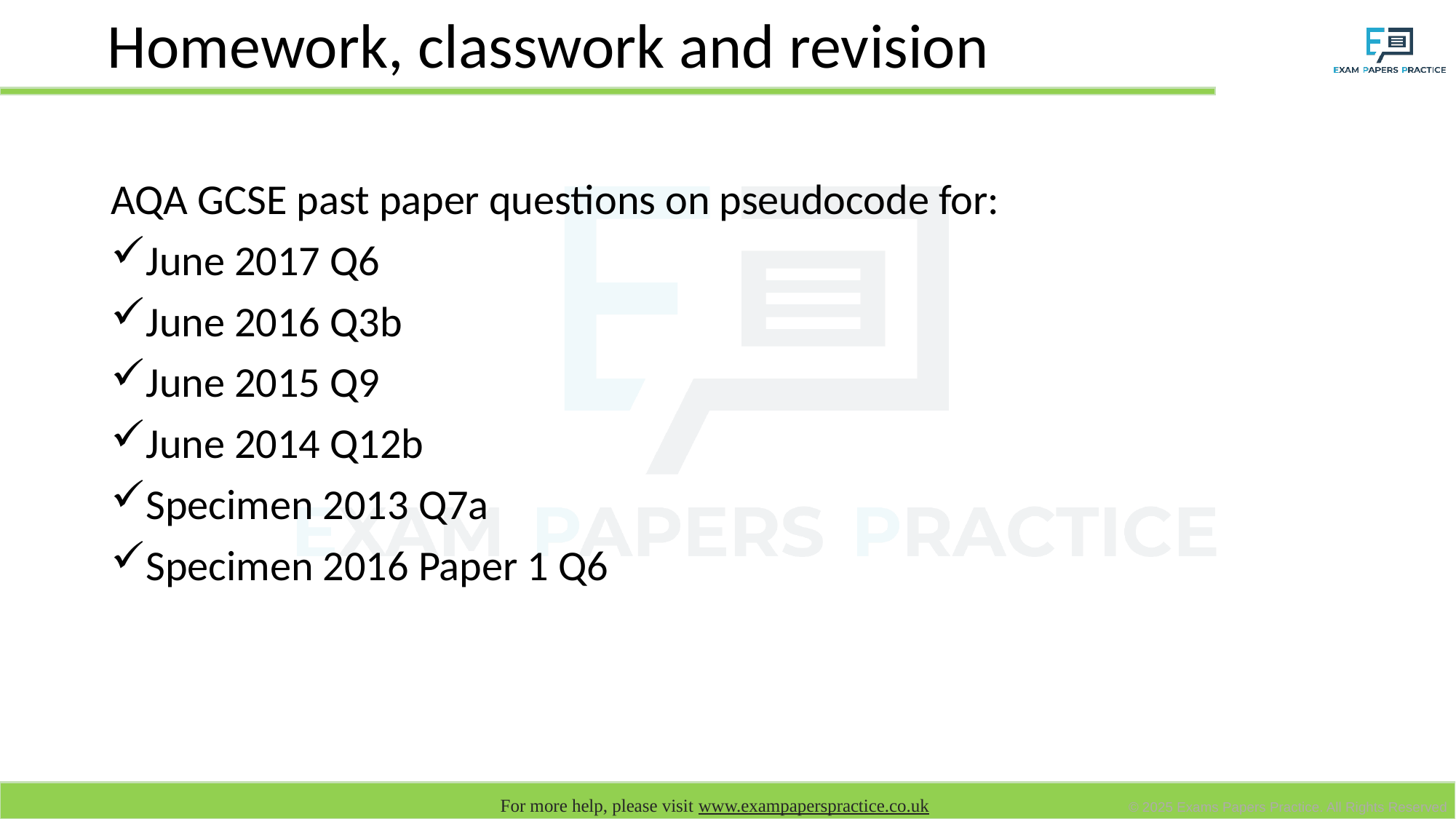

# Homework, classwork and revision
AQA GCSE past paper questions on pseudocode for:
June 2017 Q6
June 2016 Q3b
June 2015 Q9
June 2014 Q12b
Specimen 2013 Q7a
Specimen 2016 Paper 1 Q6